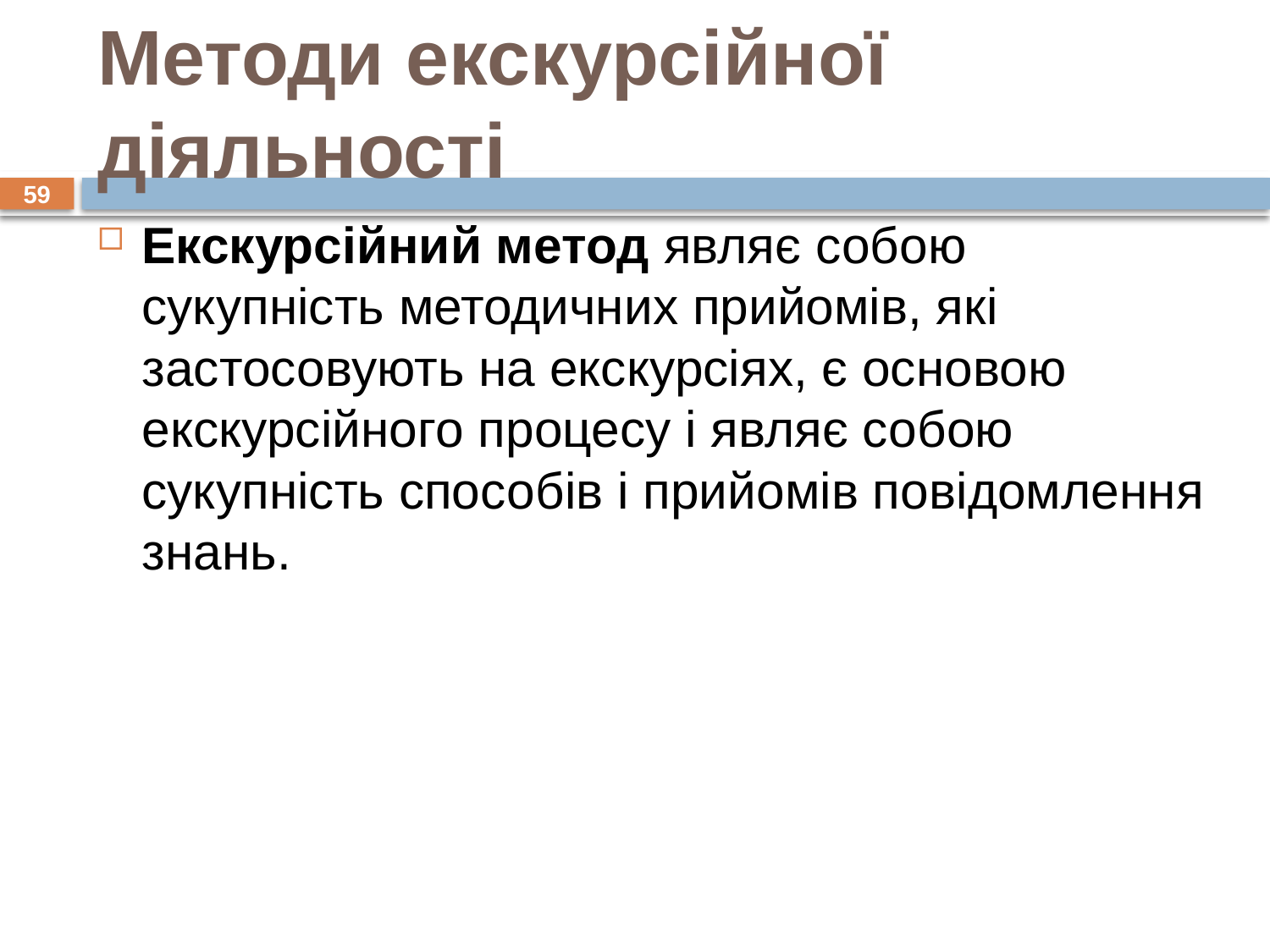

# Методи екскурсійної діяльності
59
Екскурсійний метод являє собою сукупність методичних прийомів, які застосовують на екскурсіях, є основою екскурсійного процесу і являє собою сукупність способів і прийомів повідомлення знань.